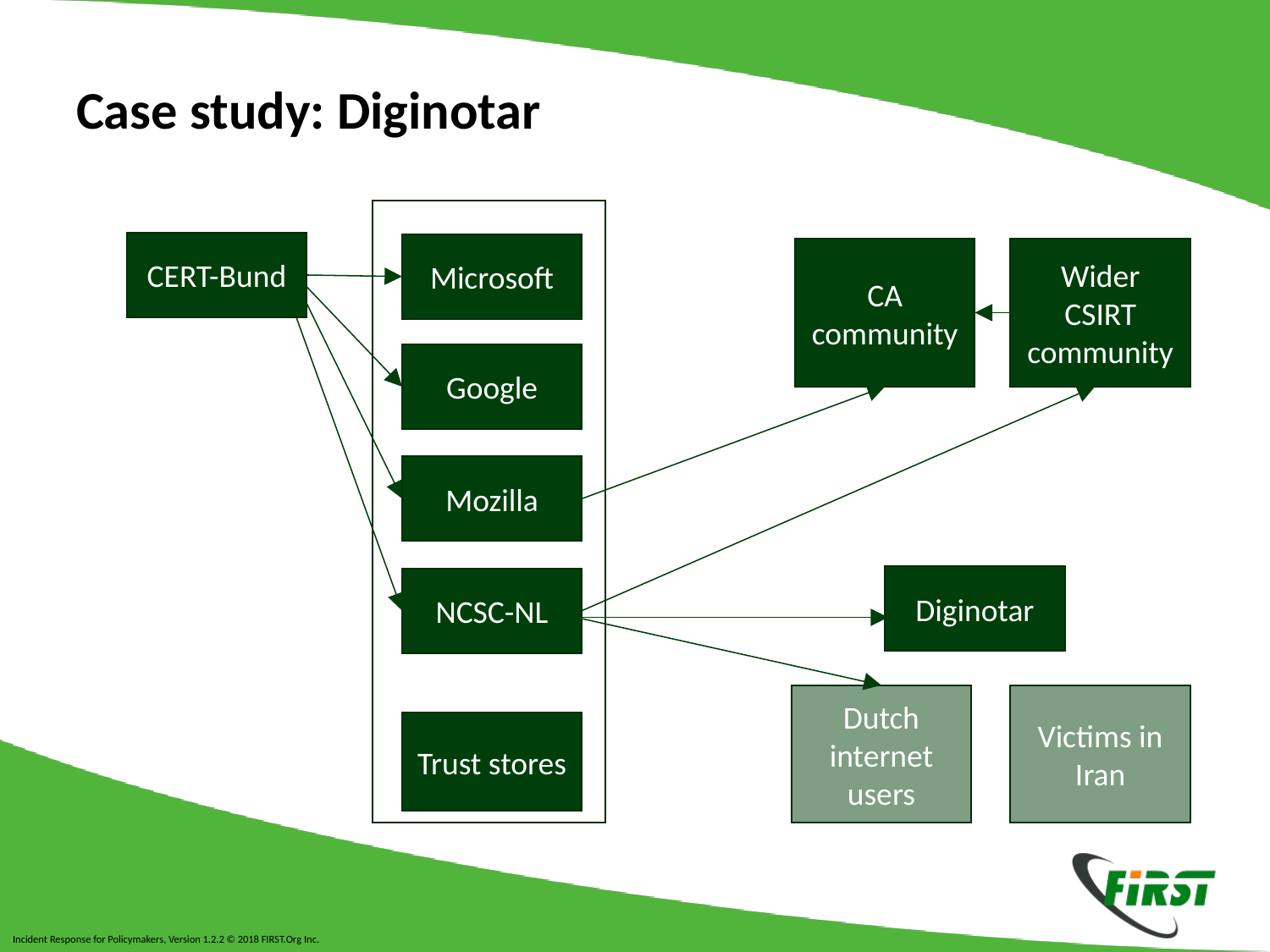

# Case study: Diginotar

CERT-Bund
Microsoft
CA community
Wider CSIRT community
Google
Mozilla
Diginotar
NCSC-NL
Dutch internet users
Victims in Iran
Trust stores